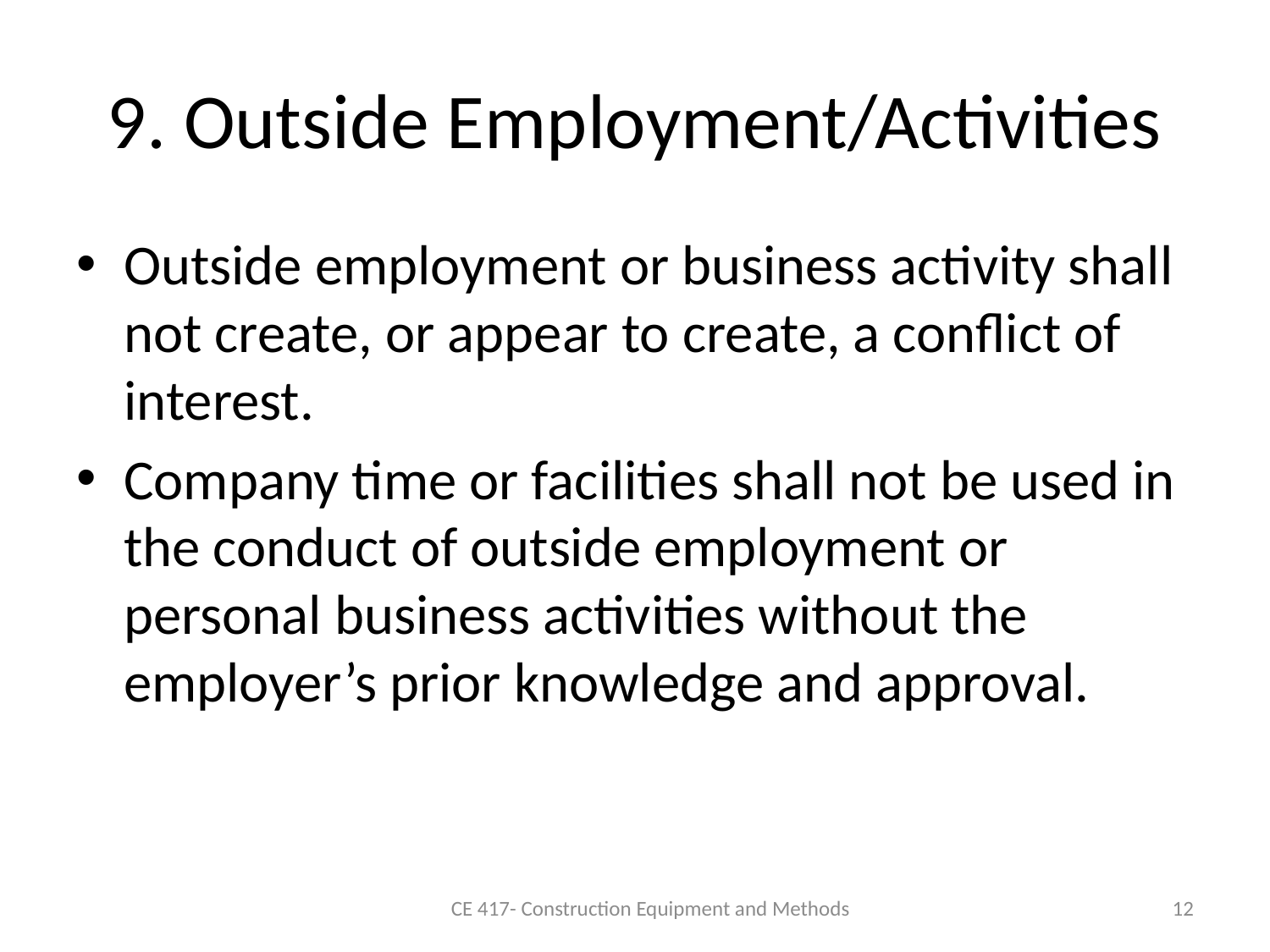

# 9. Outside Employment/Activities
Outside employment or business activity shall not create, or appear to create, a conflict of interest.
Company time or facilities shall not be used in the conduct of outside employment or personal business activities without the employer’s prior knowledge and approval.
CE 417- Construction Equipment and Methods
12